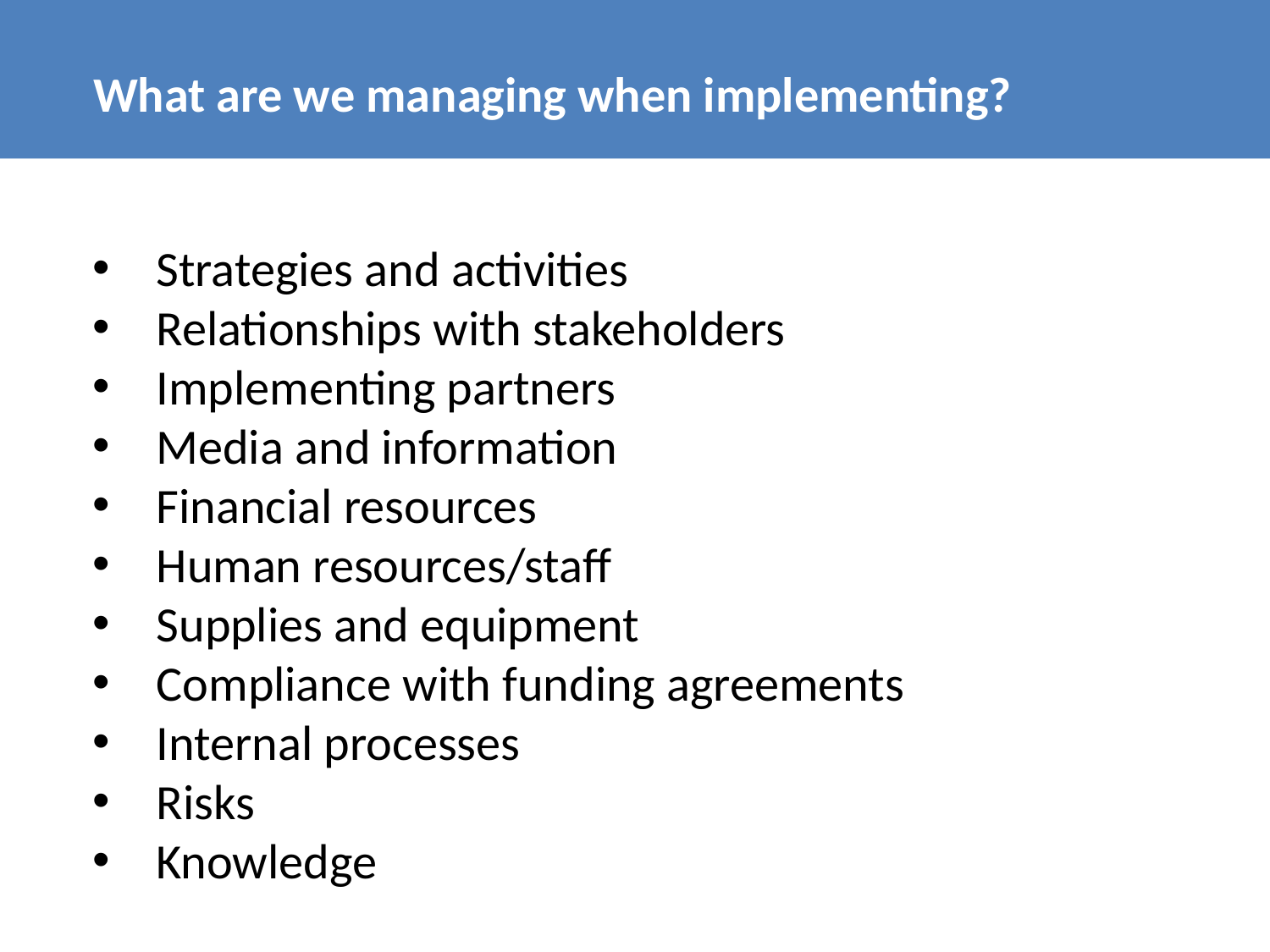

# What are we managing when implementing?
Strategies and activities
Relationships with stakeholders
Implementing partners
Media and information
Financial resources
Human resources/staff
Supplies and equipment
Compliance with funding agreements
Internal processes
Risks
Knowledge